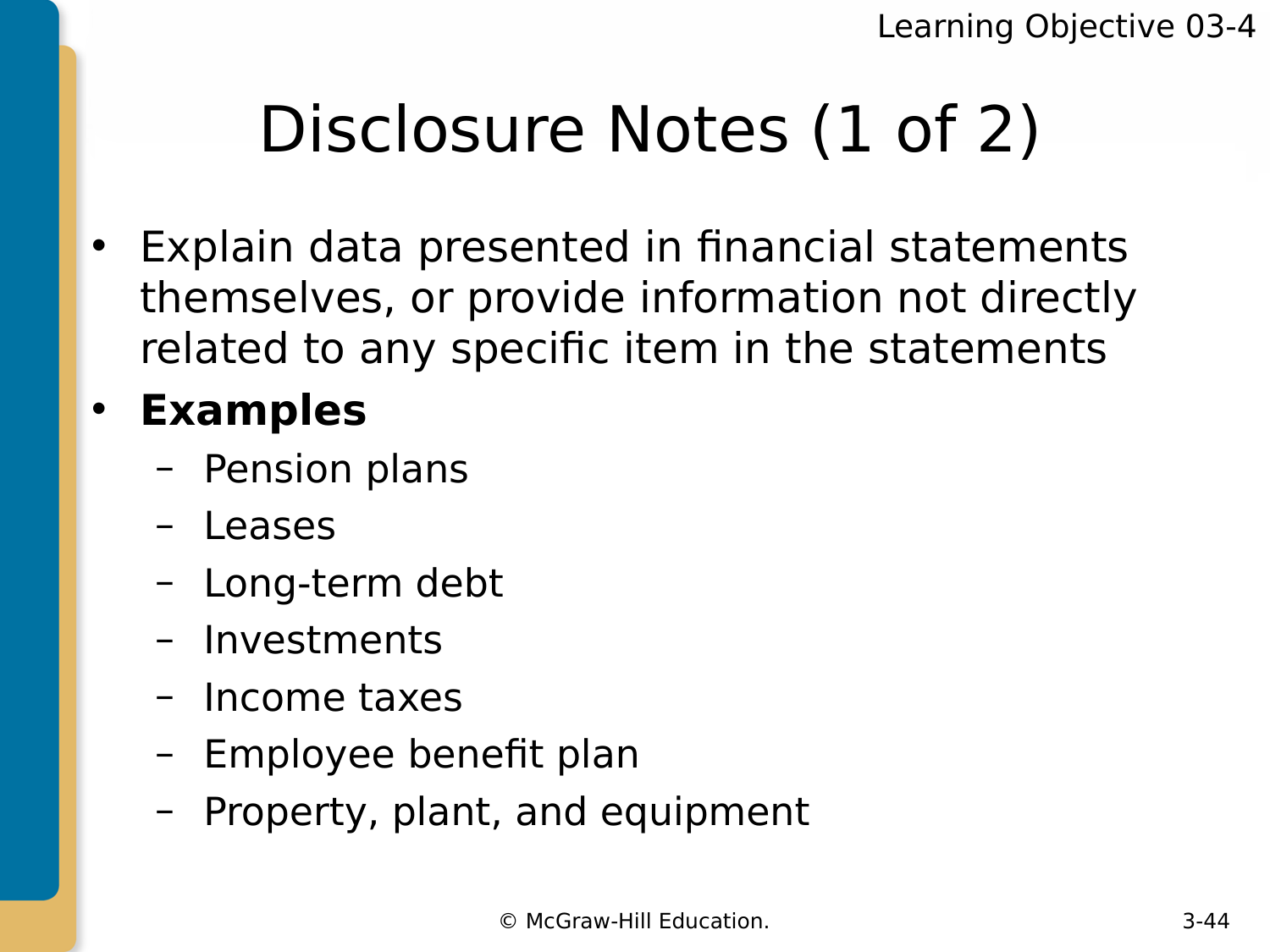

Learning Objective 03-4
# Disclosure Notes (1 of 2)
Explain data presented in financial statements themselves, or provide information not directly related to any specific item in the statements
Examples
Pension plans
Leases
Long-term debt
Investments
Income taxes
Employee benefit plan
Property, plant, and equipment